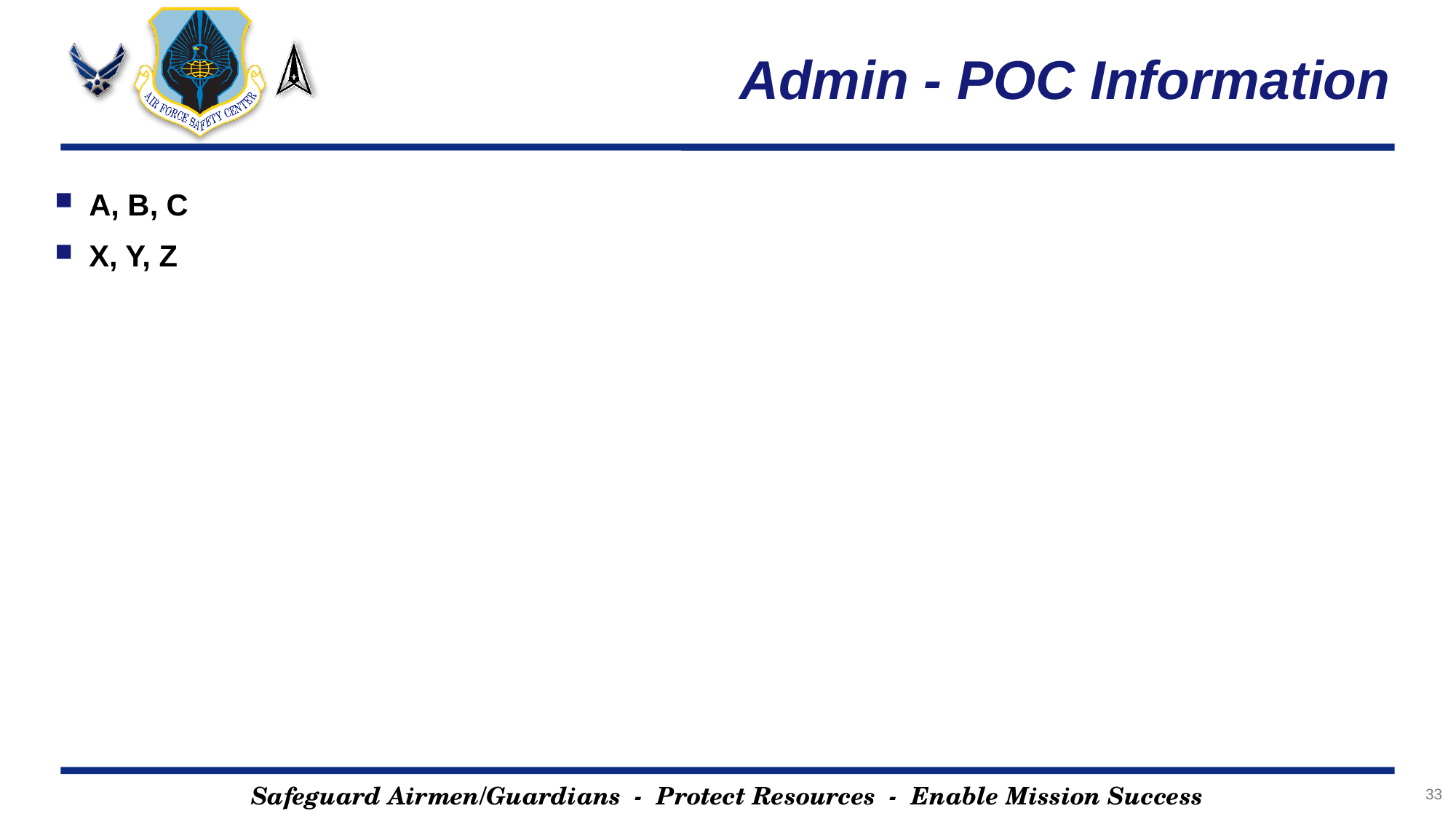

# Admin - POC Information
A, B, C
X, Y, Z

33